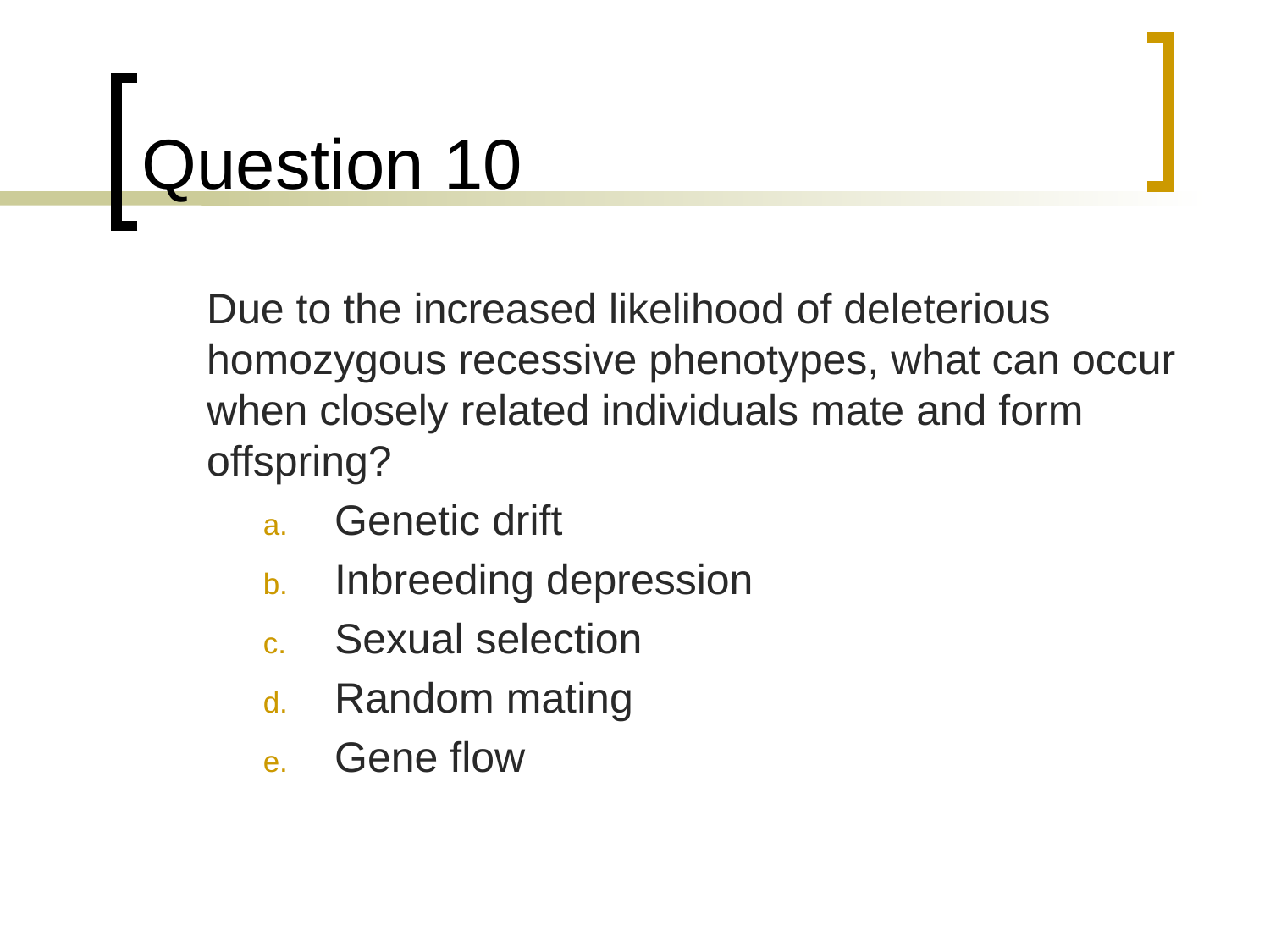

# Question 10
	Due to the increased likelihood of deleterious homozygous recessive phenotypes, what can occur when closely related individuals mate and form offspring?
Genetic drift
Inbreeding depression
Sexual selection
Random mating
Gene flow